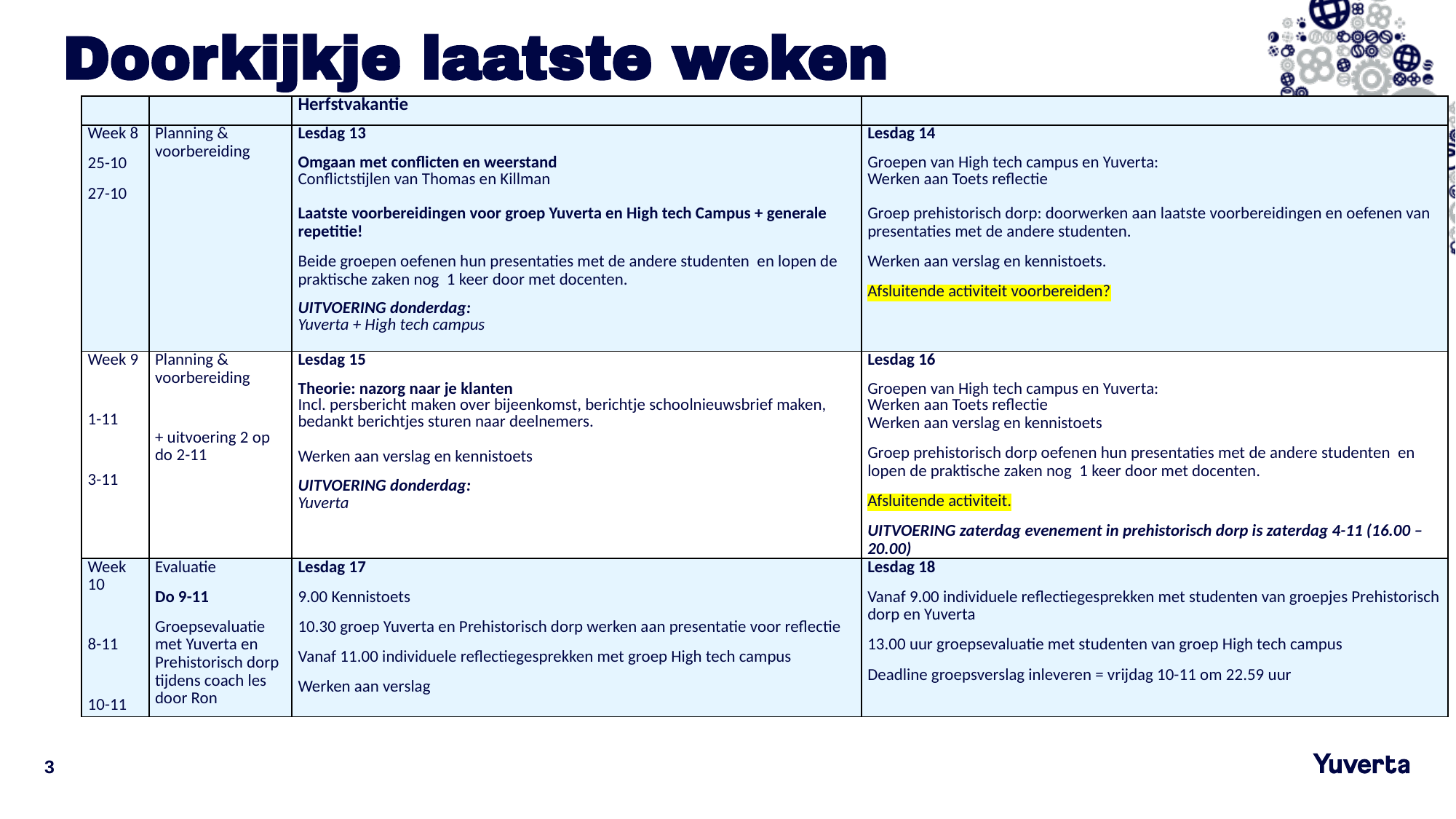

# Doorkijkje laatste weken
|  |  | Herfstvakantie |  |
| --- | --- | --- | --- |
| Week 8 25-10 27-10 | Planning & voorbereiding | Lesdag 13 Omgaan met conflicten en weerstand Conflictstijlen van Thomas en Killman   Laatste voorbereidingen voor groep Yuverta en High tech Campus + generale repetitie! Beide groepen oefenen hun presentaties met de andere studenten en lopen de praktische zaken nog 1 keer door met docenten. UITVOERING donderdag: Yuverta + High tech campus | Lesdag 14 Groepen van High tech campus en Yuverta: Werken aan Toets reflectie   Groep prehistorisch dorp: doorwerken aan laatste voorbereidingen en oefenen van presentaties met de andere studenten. Werken aan verslag en kennistoets. Afsluitende activiteit voorbereiden? |
| Week 9   1-11   3-11 | Planning & voorbereiding   + uitvoering 2 op do 2-11 | Lesdag 15 Theorie: nazorg naar je klanten Incl. persbericht maken over bijeenkomst, berichtje schoolnieuwsbrief maken, bedankt berichtjes sturen naar deelnemers.   Werken aan verslag en kennistoets UITVOERING donderdag: Yuverta | Lesdag 16 Groepen van High tech campus en Yuverta: Werken aan Toets reflectie Werken aan verslag en kennistoets Groep prehistorisch dorp oefenen hun presentaties met de andere studenten en lopen de praktische zaken nog 1 keer door met docenten. Afsluitende activiteit. UITVOERING zaterdag evenement in prehistorisch dorp is zaterdag 4-11 (16.00 – 20.00) |
| Week 10   8-11   10-11 | Evaluatie Do 9-11 Groepsevaluatie met Yuverta en Prehistorisch dorp tijdens coach les door Ron | Lesdag 17 9.00 Kennistoets 10.30 groep Yuverta en Prehistorisch dorp werken aan presentatie voor reflectie Vanaf 11.00 individuele reflectiegesprekken met groep High tech campus Werken aan verslag | Lesdag 18 Vanaf 9.00 individuele reflectiegesprekken met studenten van groepjes Prehistorisch dorp en Yuverta 13.00 uur groepsevaluatie met studenten van groep High tech campus Deadline groepsverslag inleveren = vrijdag 10-11 om 22.59 uur |
3
24-10-2023